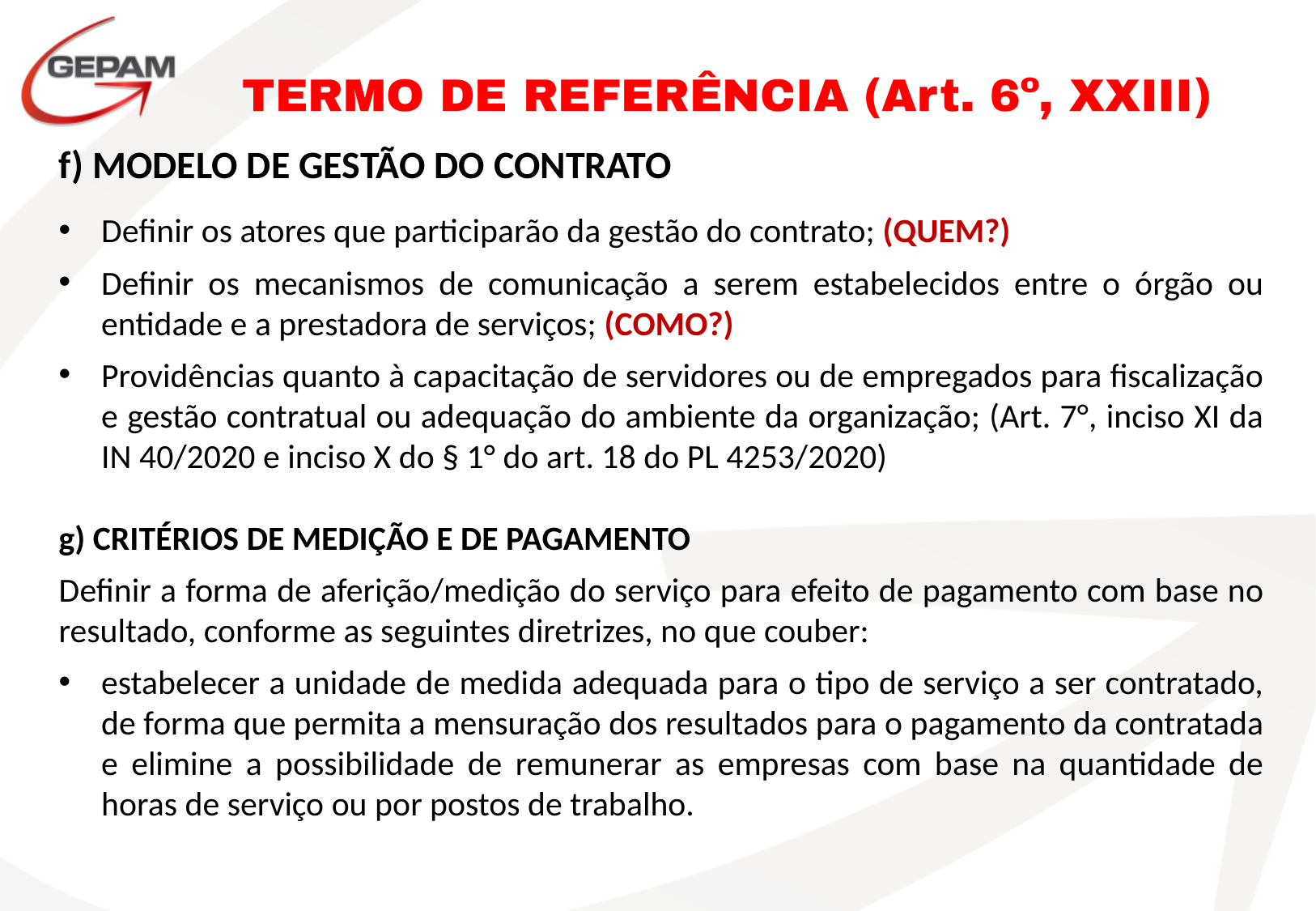

TERMO DE REFERÊNCIA (Art. 6º, XXIII)
f) MODELO DE GESTÃO DO CONTRATO
Definir os atores que participarão da gestão do contrato; (QUEM?)
Definir os mecanismos de comunicação a serem estabelecidos entre o órgão ou entidade e a prestadora de serviços; (COMO?)
Providências quanto à capacitação de servidores ou de empregados para fiscalização e gestão contratual ou adequação do ambiente da organização; (Art. 7°, inciso XI da IN 40/2020 e inciso X do § 1° do art. 18 do PL 4253/2020)

g) CRITÉRIOS DE MEDIÇÃO E DE PAGAMENTO
Definir a forma de aferição/medição do serviço para efeito de pagamento com base no resultado, conforme as seguintes diretrizes, no que couber:
estabelecer a unidade de medida adequada para o tipo de serviço a ser contratado, de forma que permita a mensuração dos resultados para o pagamento da contratada e elimine a possibilidade de remunerar as empresas com base na quantidade de horas de serviço ou por postos de trabalho.